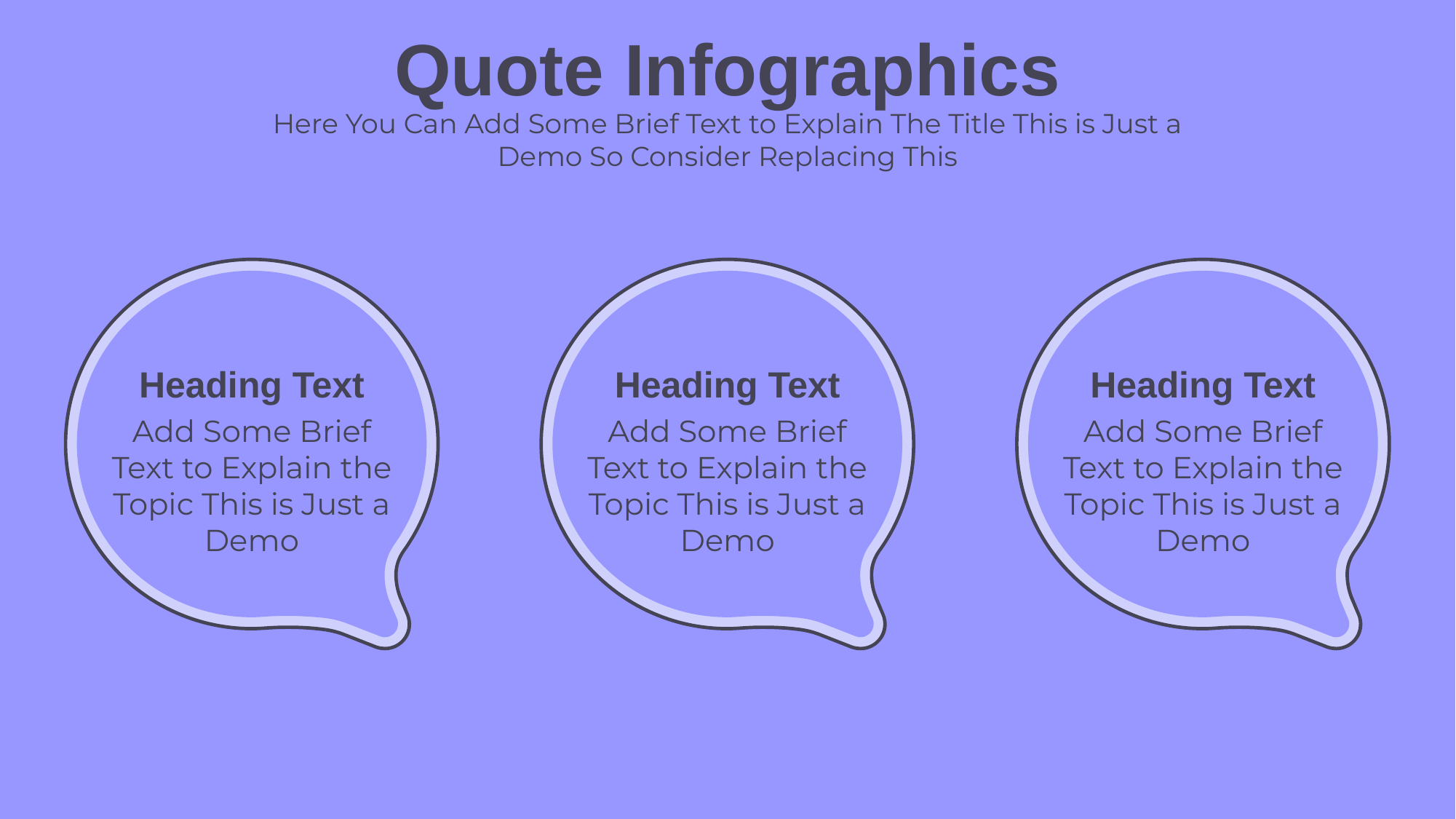

Quote Infographics
Here You Can Add Some Brief Text to Explain The Title This is Just a Demo So Consider Replacing This

Heading Text
Add Some Brief Text to Explain the Topic This is Just a Demo
Heading Text
Add Some Brief Text to Explain the Topic This is Just a Demo
Heading Text
Add Some Brief Text to Explain the Topic This is Just a Demo